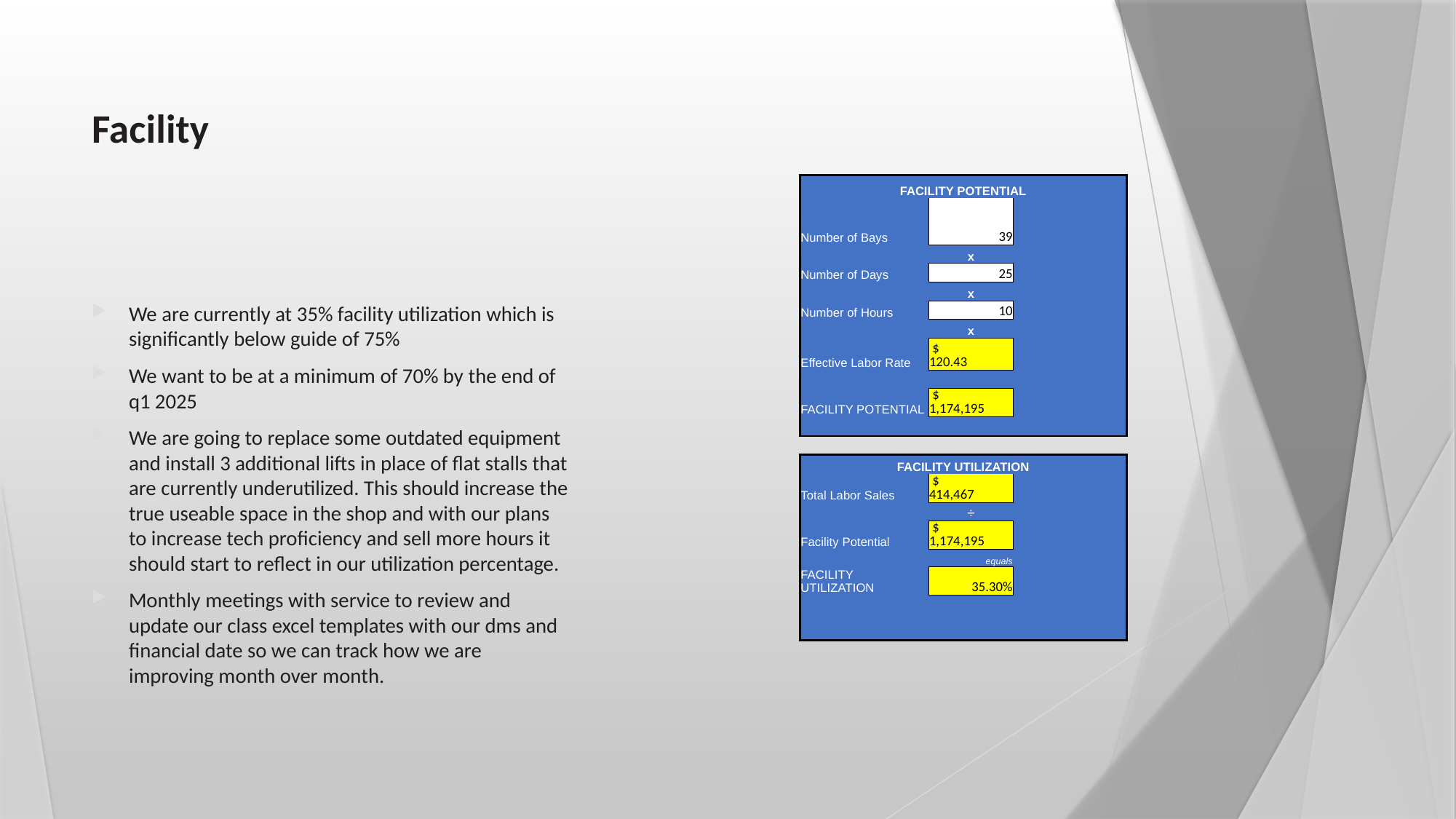

# Facility
|  |  |  |  |
| --- | --- | --- | --- |
| FACILITY POTENTIAL |  |  |  |
| Number of Bays | 39 |  |  |
|  | x |  |  |
| Number of Days | 25 |  |  |
|  | x |  |  |
| Number of Hours | 10 |  |  |
|  | x |  |  |
| Effective Labor Rate | $ 120.43 |  |  |
|  |  |  |  |
| FACILITY POTENTIAL | $ 1,174,195 |  |  |
|  |  |  |  |
|  |  |  |  |
| FACILITY UTILIZATION |  |  |  |
| Total Labor Sales | $ 414,467 |  |  |
|  | ÷ |  |  |
| Facility Potential | $ 1,174,195 |  |  |
|  | equals |  |  |
| FACILITY UTILIZATION | 35.30% |  |  |
|  |  |  |  |
|  |  |  |  |
|  |  |  |  |

We are currently at 35% facility utilization which is significantly below guide of 75%
We want to be at a minimum of 70% by the end of q1 2025
We are going to replace some outdated equipment and install 3 additional lifts in place of flat stalls that are currently underutilized. This should increase the true useable space in the shop and with our plans to increase tech proficiency and sell more hours it should start to reflect in our utilization percentage.
Monthly meetings with service to review and update our class excel templates with our dms and financial date so we can track how we are improving month over month.